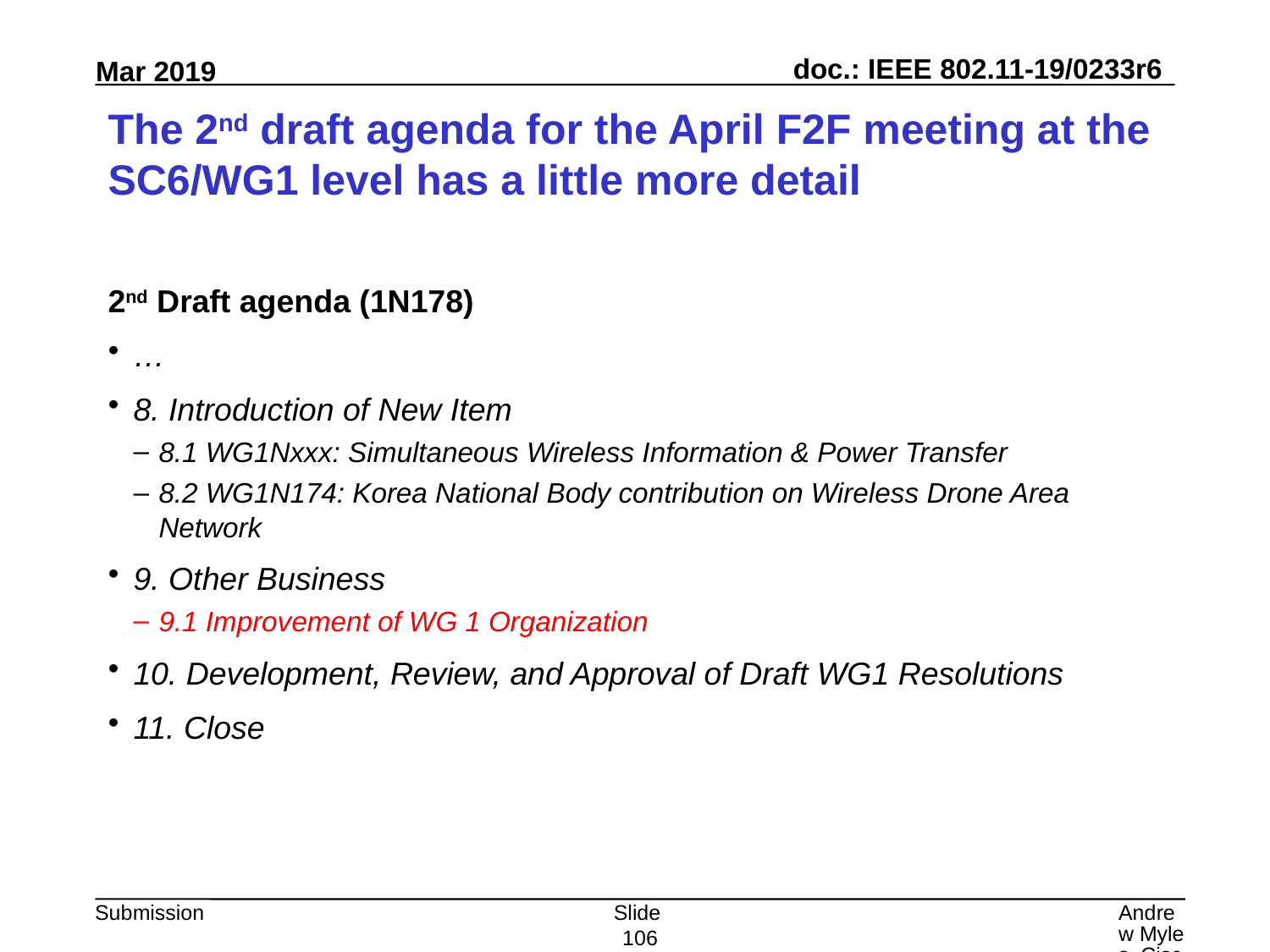

# The 2nd draft agenda for the April F2F meeting at the SC6/WG1 level has a little more detail
2nd Draft agenda (1N178)
…
8. Introduction of New Item
8.1 WG1Nxxx: Simultaneous Wireless Information & Power Transfer
8.2 WG1N174: Korea National Body contribution on Wireless Drone Area Network
9. Other Business
9.1 Improvement of WG 1 Organization
10. Development, Review, and Approval of Draft WG1 Resolutions
11. Close
Slide 106
Andrew Myles, Cisco